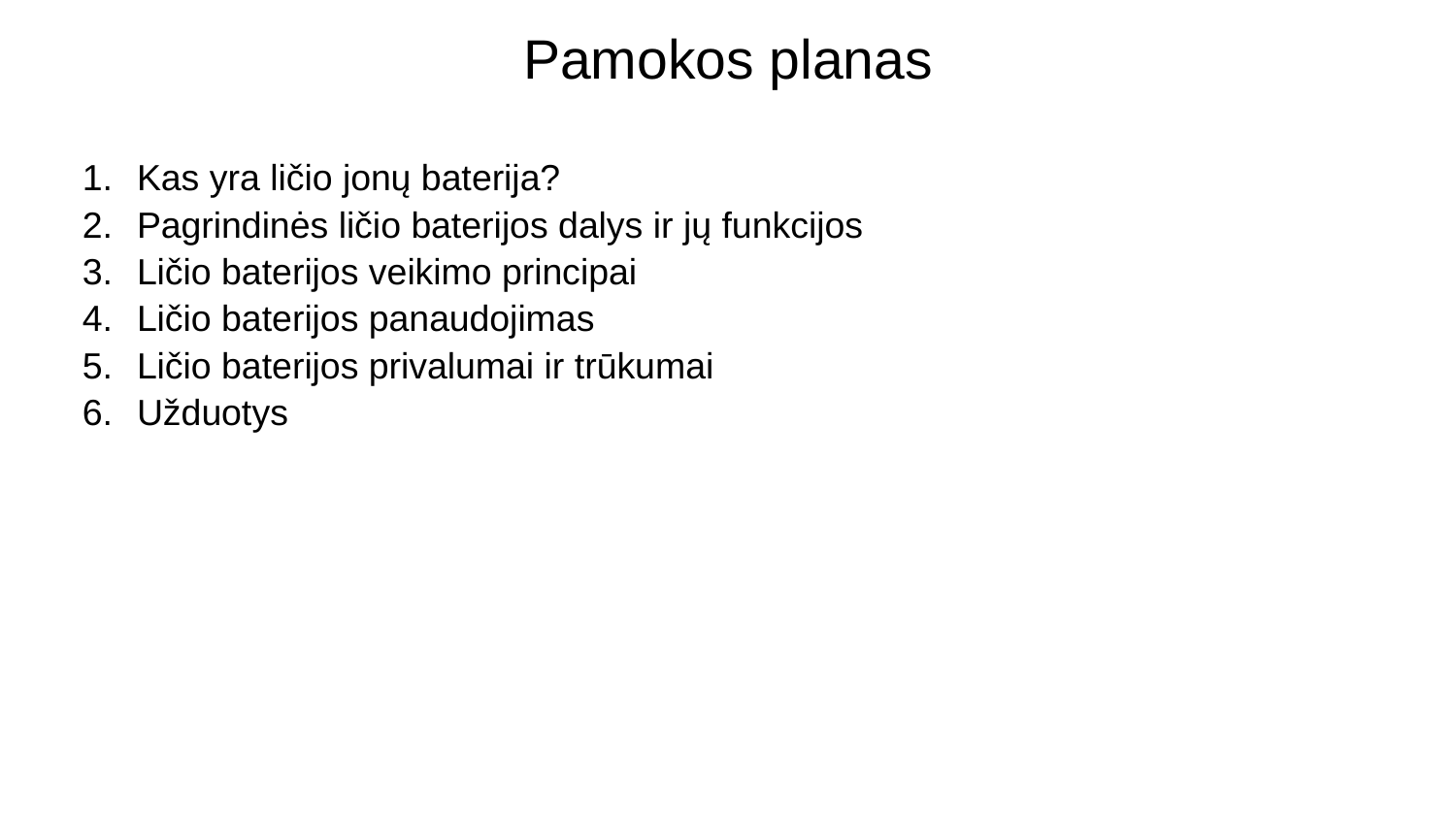

# Pamokos planas
Kas yra ličio jonų baterija?
Pagrindinės ličio baterijos dalys ir jų funkcijos
Ličio baterijos veikimo principai
Ličio baterijos panaudojimas
Ličio baterijos privalumai ir trūkumai
Užduotys